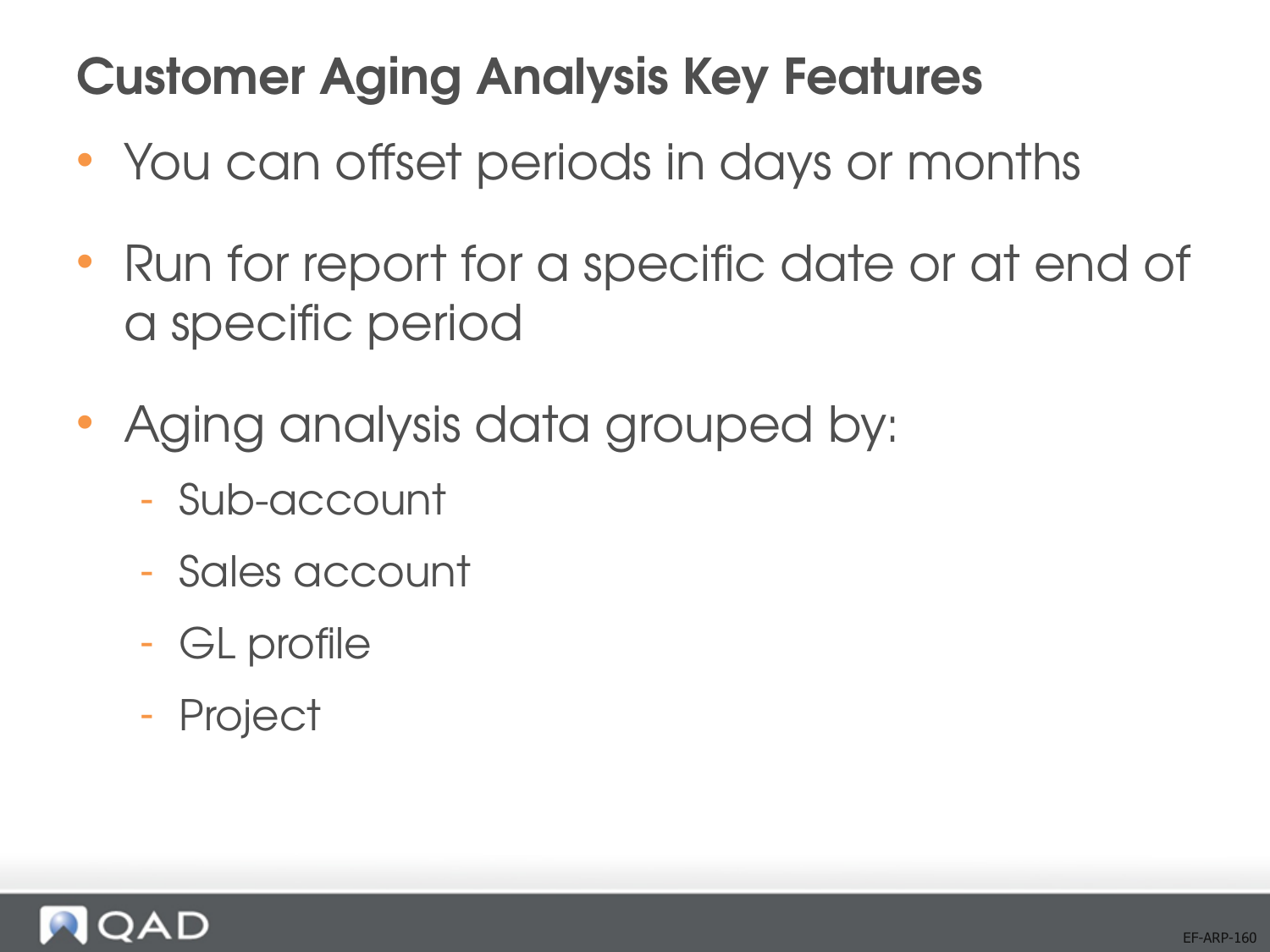

# Customer Aging Analysis Key Features
You can offset periods in days or months
Run for report for a specific date or at end of a specific period
Aging analysis data grouped by:
Sub-account
Sales account
GL profile
Project
EF-ARP-160